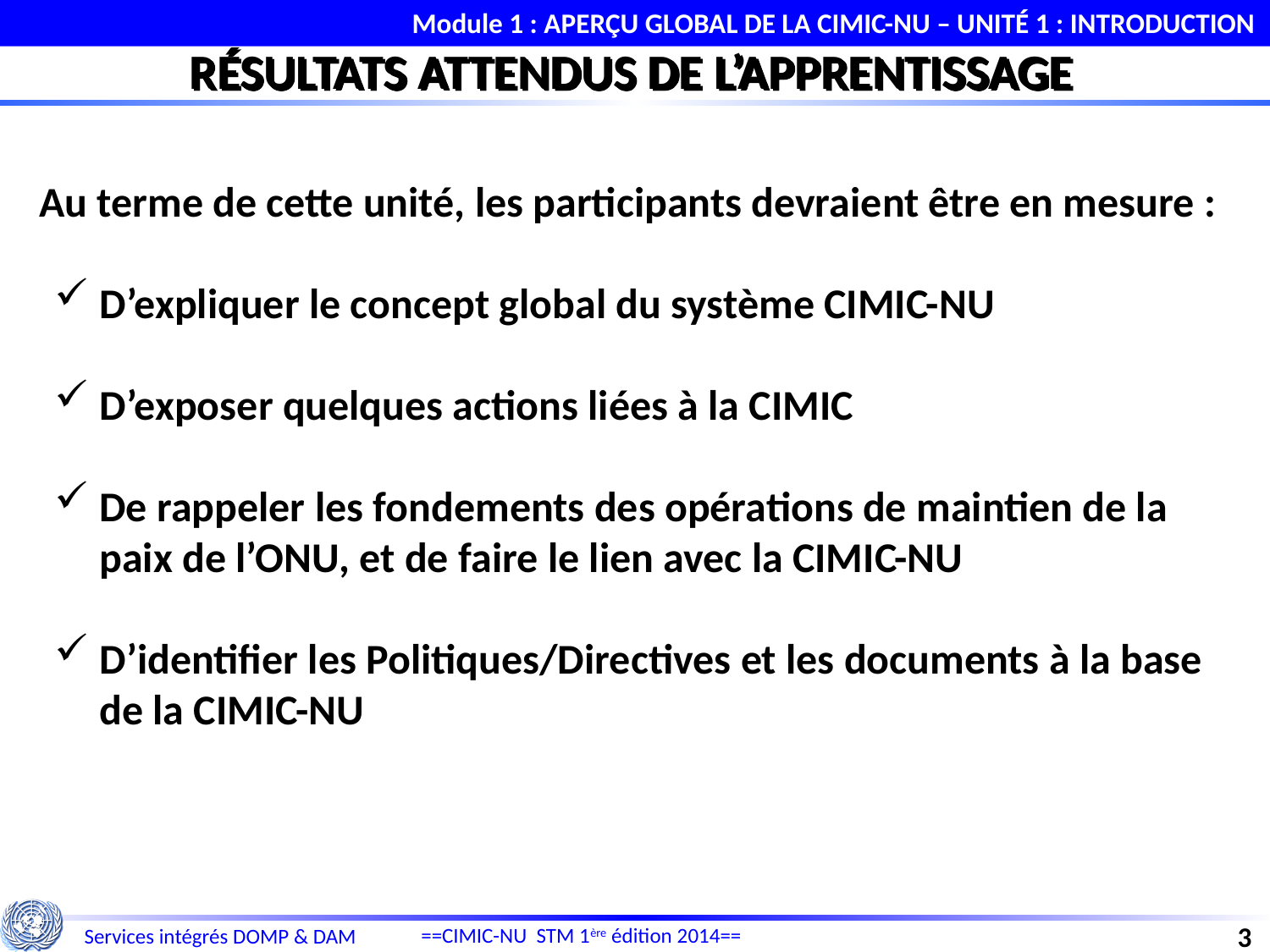

Module 1 : APERÇU GLOBAL DE LA CIMIC-NU – UNITÉ 1 : INTRODUCTION
RÉSULTATS ATTENDUS DE L’APPRENTISSAGE
Au terme de cette unité, les participants devraient être en mesure :

D’expliquer le concept global du système CIMIC-NU

D’exposer quelques actions liées à la CIMIC

De rappeler les fondements des opérations de maintien de la paix de l’ONU, et de faire le lien avec la CIMIC-NU

D’identifier les Politiques/Directives et les documents à la base de la CIMIC-NU

3
==CIMIC-NU  STM 1ère édition 2014==
Services intégrés DOMP & DAM